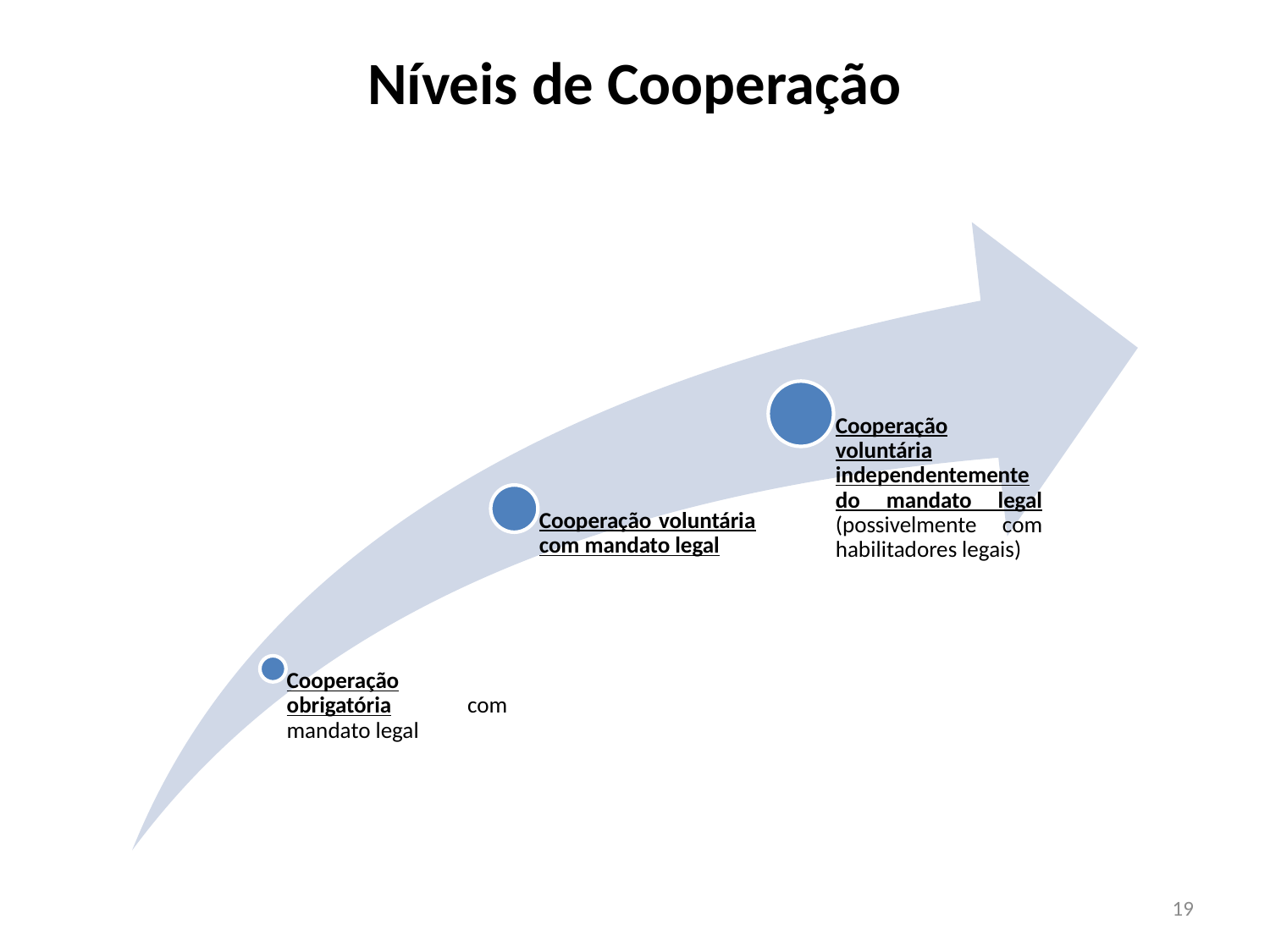

# Níveis de Cooperação
Cooperação obrigatória com mandato legal
Cooperação voluntária com mandato legal
Cooperação voluntária independentemente do mandato legal (possivelmente com habilitadores legais)
19